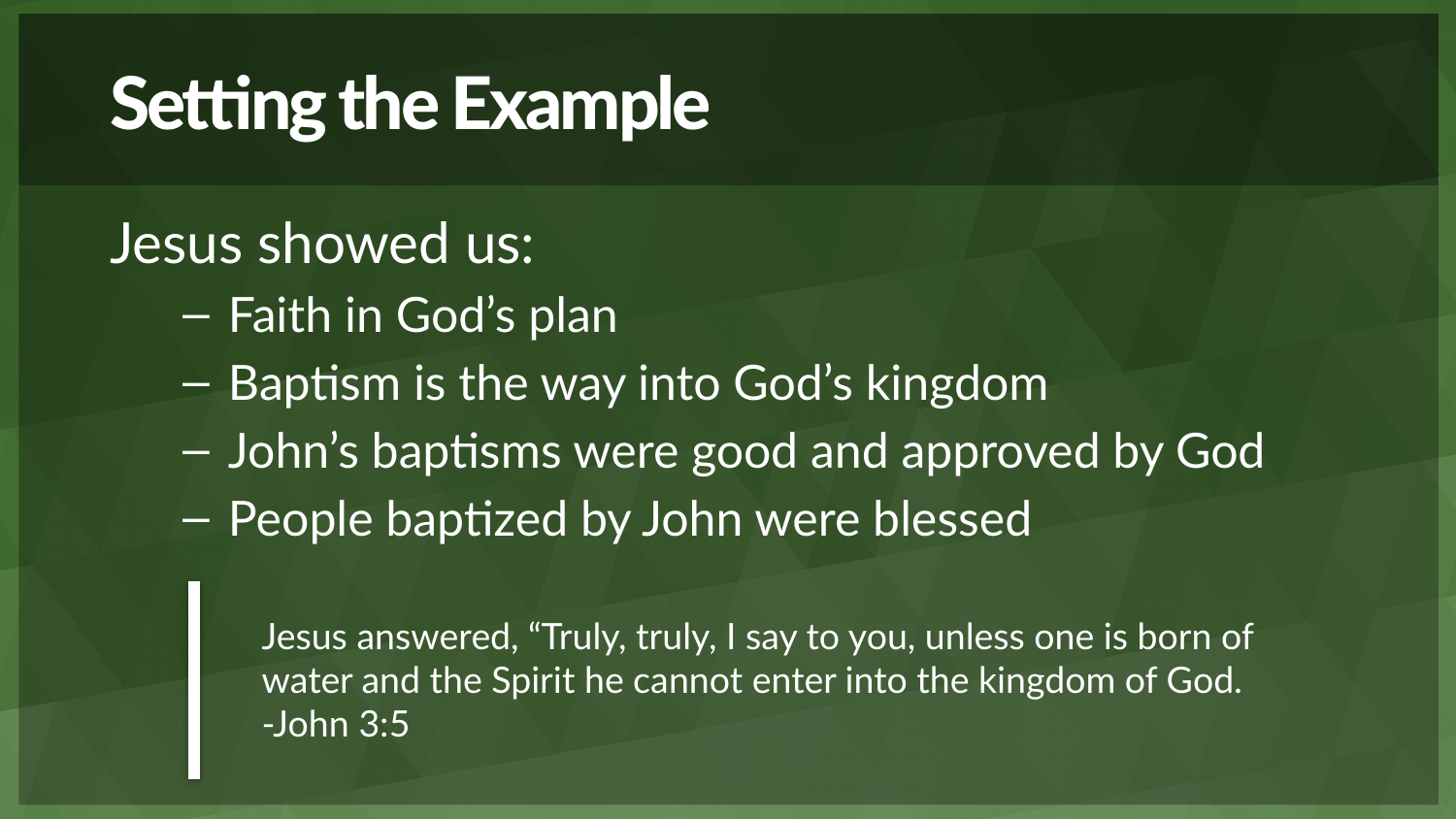

# Setting the Example
Jesus showed us:
Faith in God’s plan
Baptism is the way into God’s kingdom
John’s baptisms were good and approved by God
People baptized by John were blessed
Jesus answered, “Truly, truly, I say to you, unless one is born of water and the Spirit he cannot enter into the kingdom of God.
-John 3:5